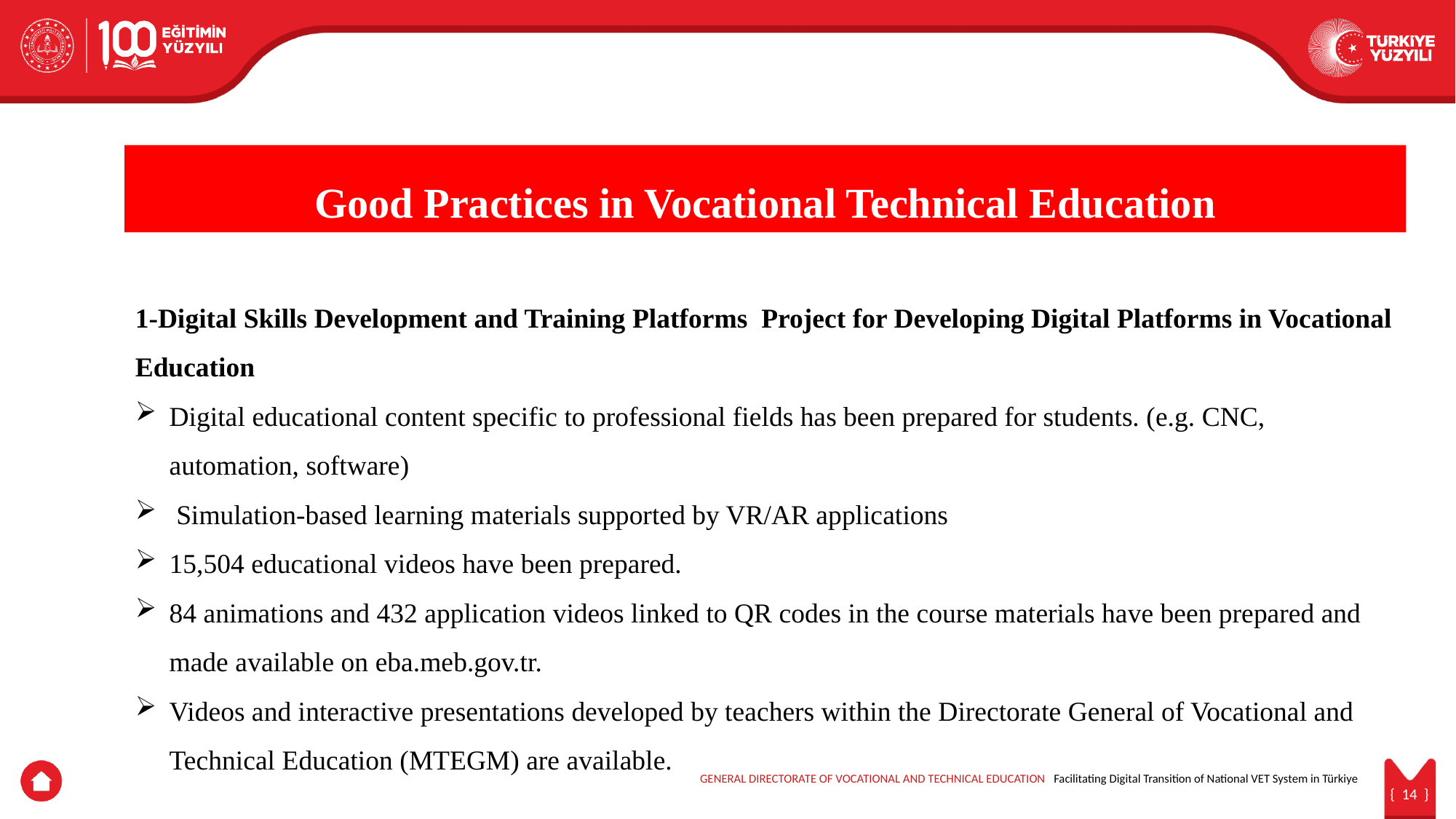

Good Practices in Vocational Technical Education
1-Digital Skills Development and Training Platforms  Project for Developing Digital Platforms in Vocational Education
Digital educational content specific to professional fields has been prepared for students. (e.g. CNC, automation, software)
 Simulation-based learning materials supported by VR/AR applications
15,504 educational videos have been prepared.
84 animations and 432 application videos linked to QR codes in the course materials have been prepared and made available on eba.meb.gov.tr.
Videos and interactive presentations developed by teachers within the Directorate General of Vocational and Technical Education (MTEGM) are available.
GENERAL DIRECTORATE OF VOCATIONAL AND TECHNICAL EDUCATION   Facilitating Digital Transition of National VET System in Türkiye